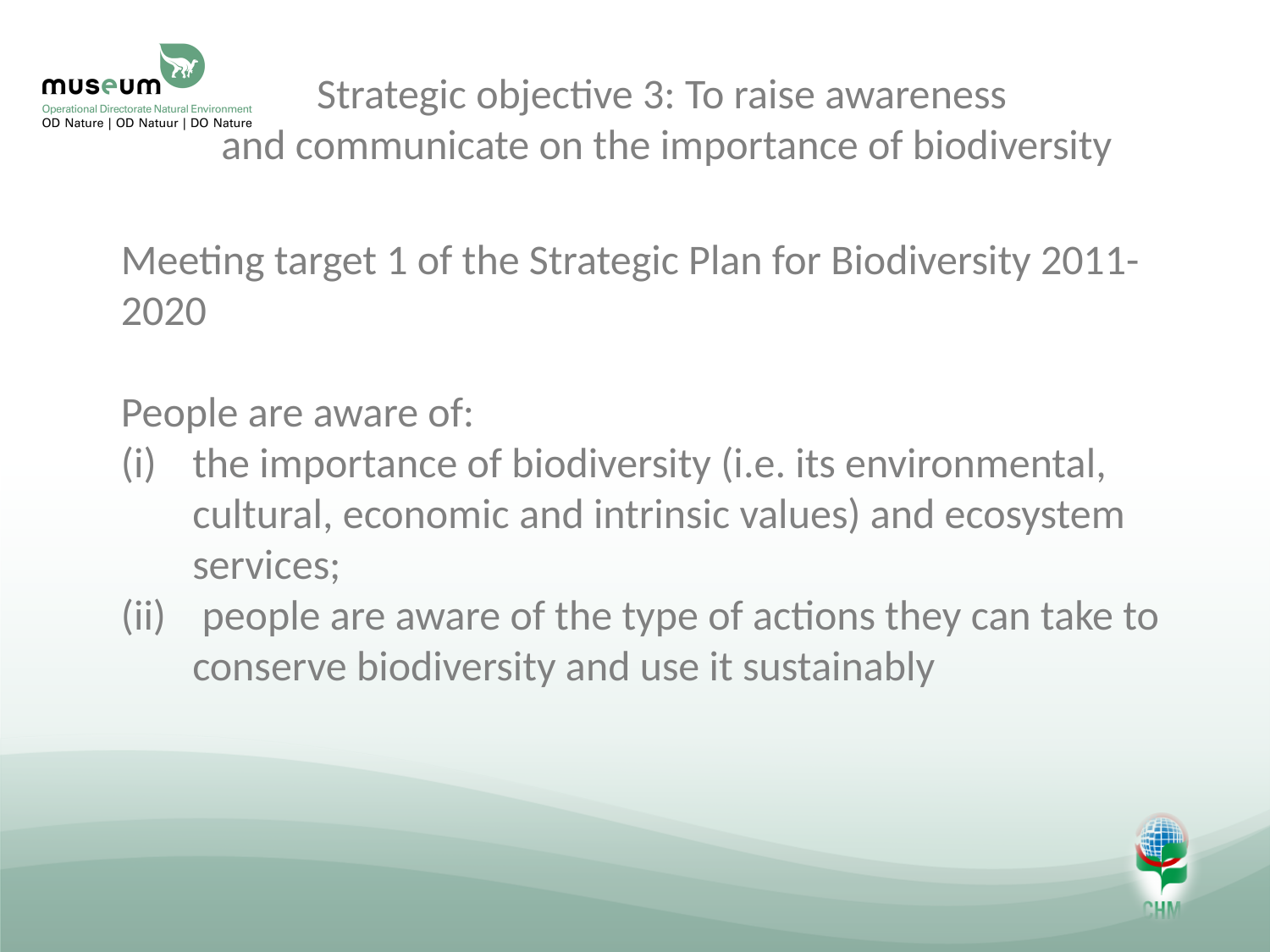

# Strategic objective 3: To raise awareness and communicate on the importance of biodiversity
Meeting target 1 of the Strategic Plan for Biodiversity 2011-2020

People are aware of:
the importance of biodiversity (i.e. its environmental, cultural, economic and intrinsic values) and ecosystem services;
 people are aware of the type of actions they can take to conserve biodiversity and use it sustainably